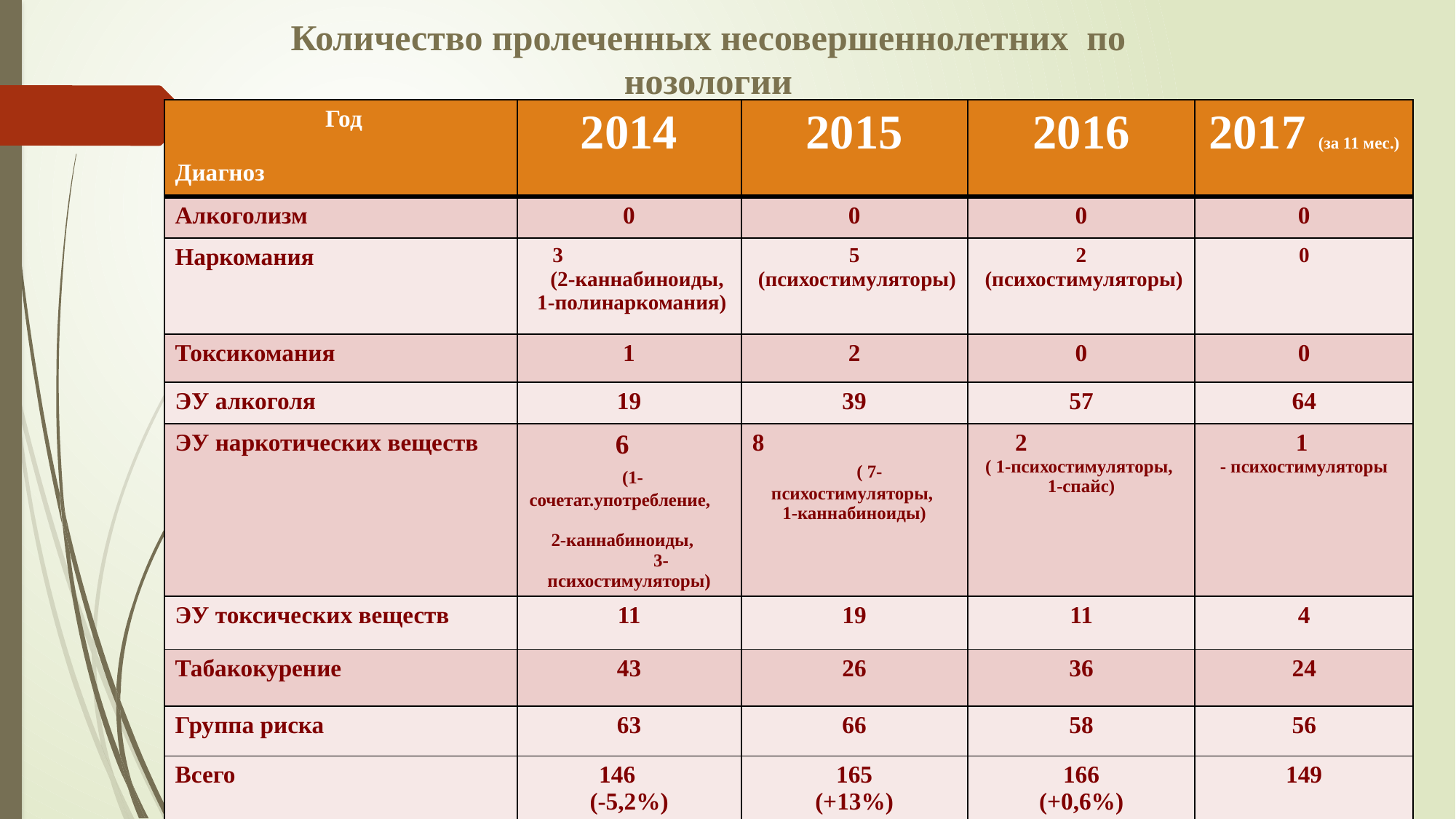

# Количество пролеченных несовершеннолетних  по нозологии

| Год Диагноз | 2014 | 2015 | 2016 | 2017 (за 11 мес.) |
| --- | --- | --- | --- | --- |
| Алкоголизм | 0 | 0 | 0 | 0 |
| Наркомания | 3 (2-каннабиноиды, 1-полинаркомания) | 5 (психостимуляторы) | 2 (психостимуляторы) | 0 |
| Токсикомания | 1 | 2 | 0 | 0 |
| ЭУ алкоголя | 19 | 39 | 57 | 64 |
| ЭУ наркотических веществ | 6 (1-сочетат.употребление, 2-каннабиноиды, 3-психостимуляторы) | 8 ( 7-психостимуляторы, 1-каннабиноиды) | 2 ( 1-психостимуляторы, 1-спайс) | 1 - психостимуляторы |
| ЭУ токсических веществ | 11 | 19 | 11 | 4 |
| Табакокурение | 43 | 26 | 36 | 24 |
| Группа риска | 63 | 66 | 58 | 56 |
| Всего | 146 (-5,2%) | 165 (+13%) | 166 (+0,6%) | 149 |